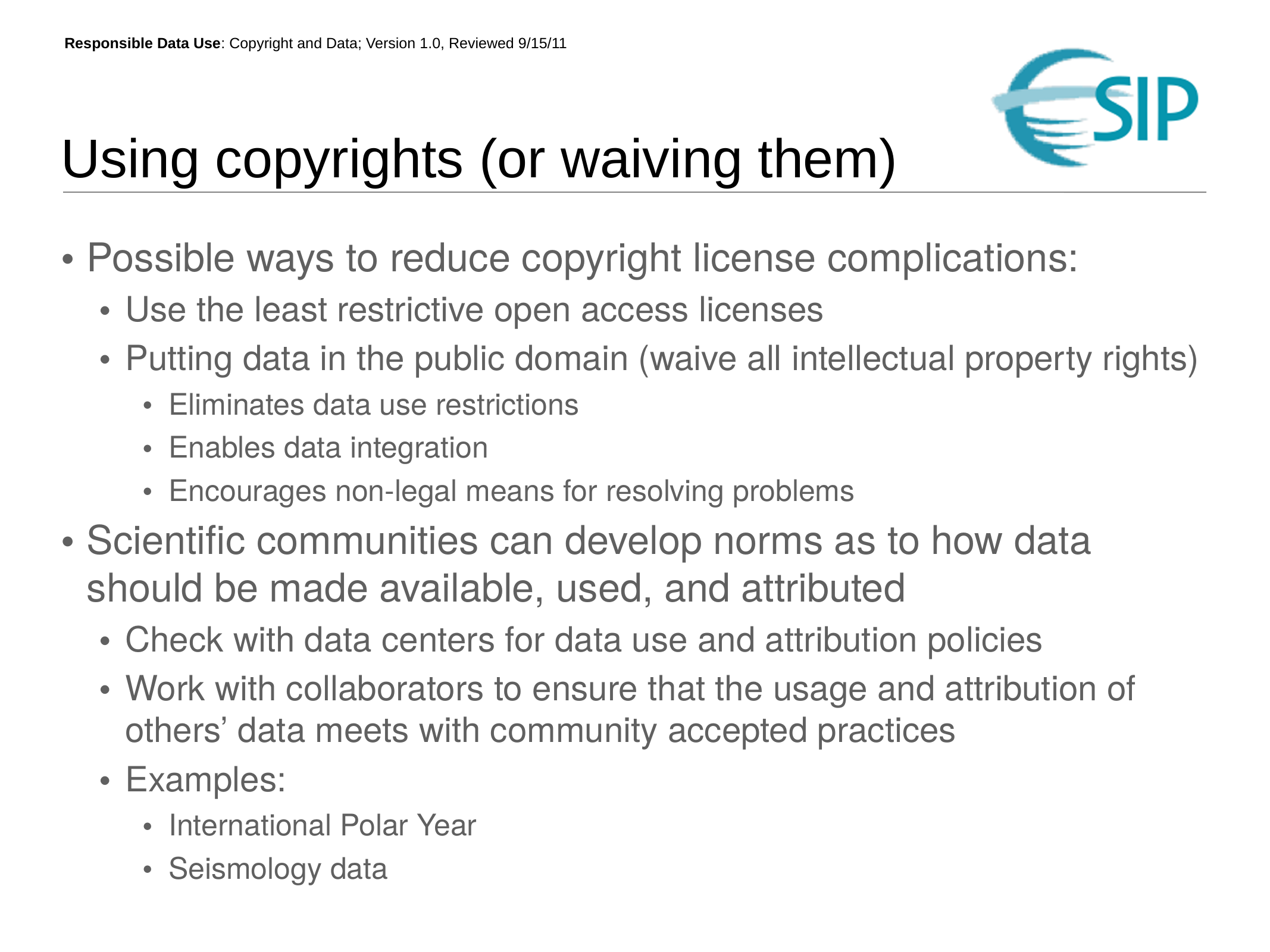

# Using copyrights (or waiving them)
Possible ways to reduce copyright license complications:
Use the least restrictive open access licenses
Putting data in the public domain (waive all intellectual property rights)
Eliminates data use restrictions
Enables data integration
Encourages non-legal means for resolving problems
Scientific communities can develop norms as to how data should be made available, used, and attributed
Check with data centers for data use and attribution policies
Work with collaborators to ensure that the usage and attribution of others’ data meets with community accepted practices
Examples:
International Polar Year
Seismology data